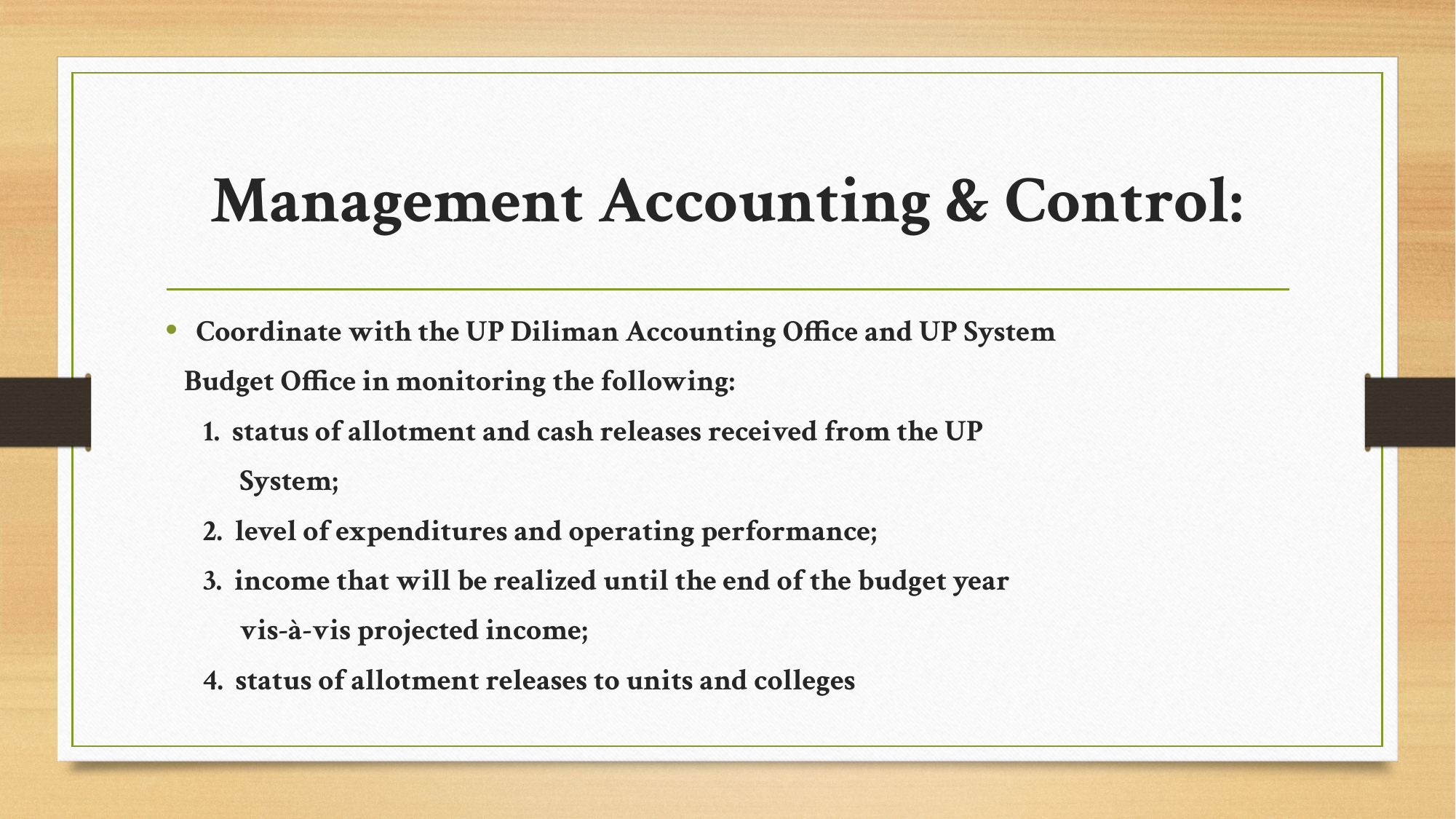

# Management Accounting & Control:
Coordinate with the UP Diliman Accounting Office and UP System
   Budget Office in monitoring the following:
      1.  status of allotment and cash releases received from the UP
            System;
      2.  level of expenditures and operating performance;
      3.  income that will be realized until the end of the budget year
            vis-à-vis projected income;
      4.  status of allotment releases to units and colleges